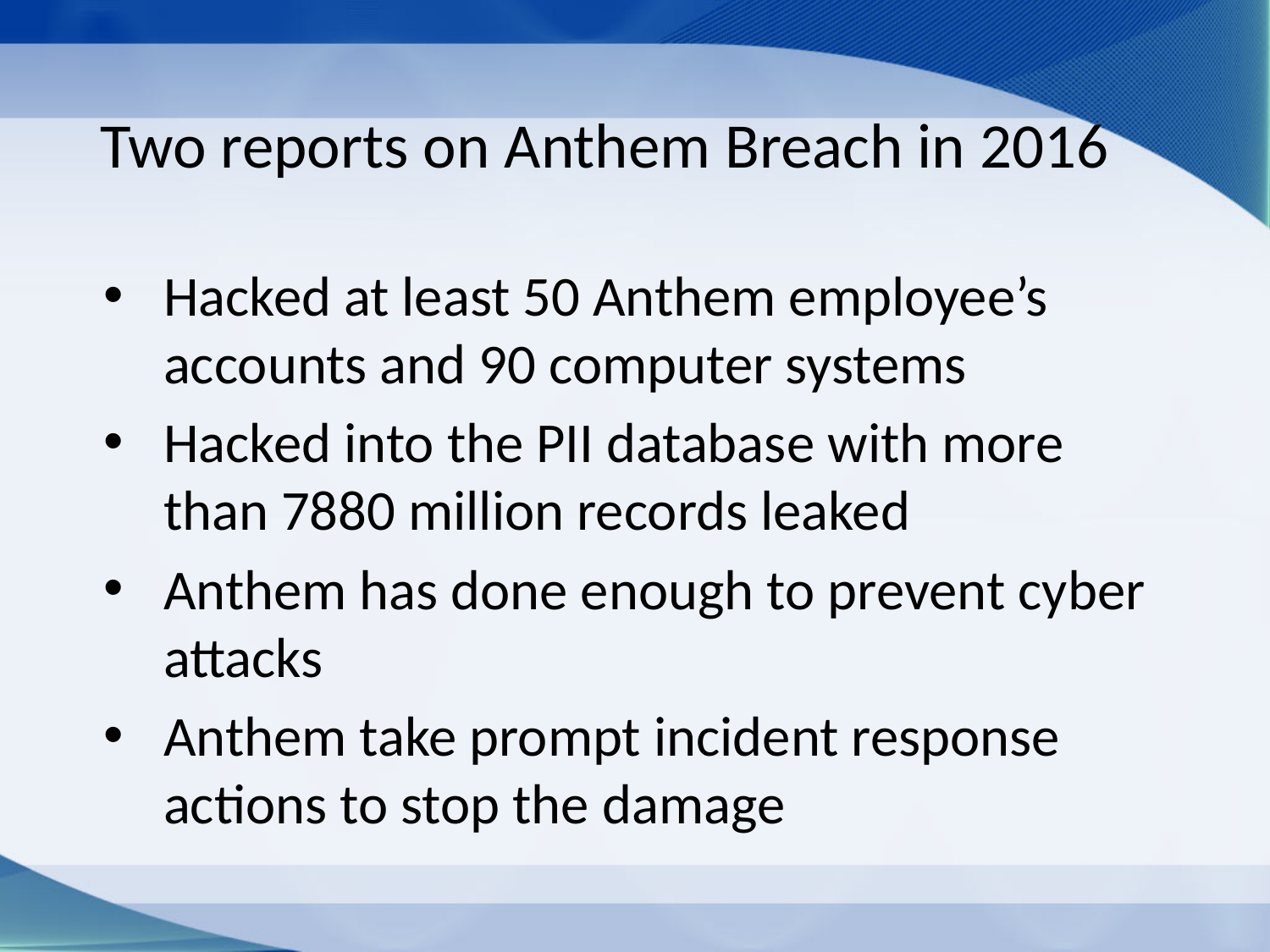

# Two reports on Anthem Breach in 2016
Hacked at least 50 Anthem employee’s accounts and 90 computer systems
Hacked into the PII database with more than 7880 million records leaked
Anthem has done enough to prevent cyber attacks
Anthem take prompt incident response actions to stop the damage